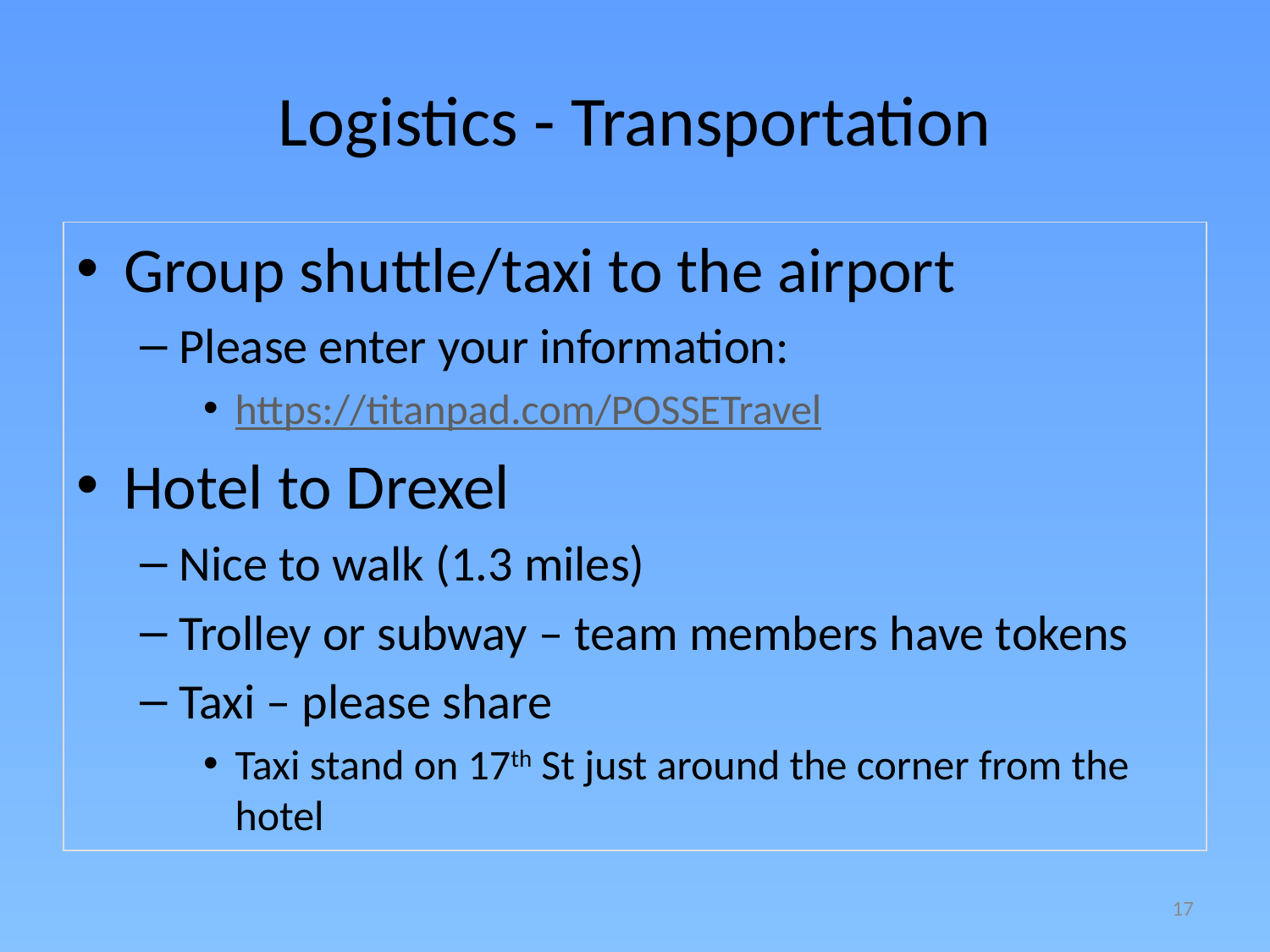

# Logistics - Transportation
Group shuttle/taxi to the airport
Please enter your information:
https://titanpad.com/POSSETravel
Hotel to Drexel
Nice to walk (1.3 miles)
Trolley or subway – team members have tokens
Taxi – please share
Taxi stand on 17th St just around the corner from the hotel
17